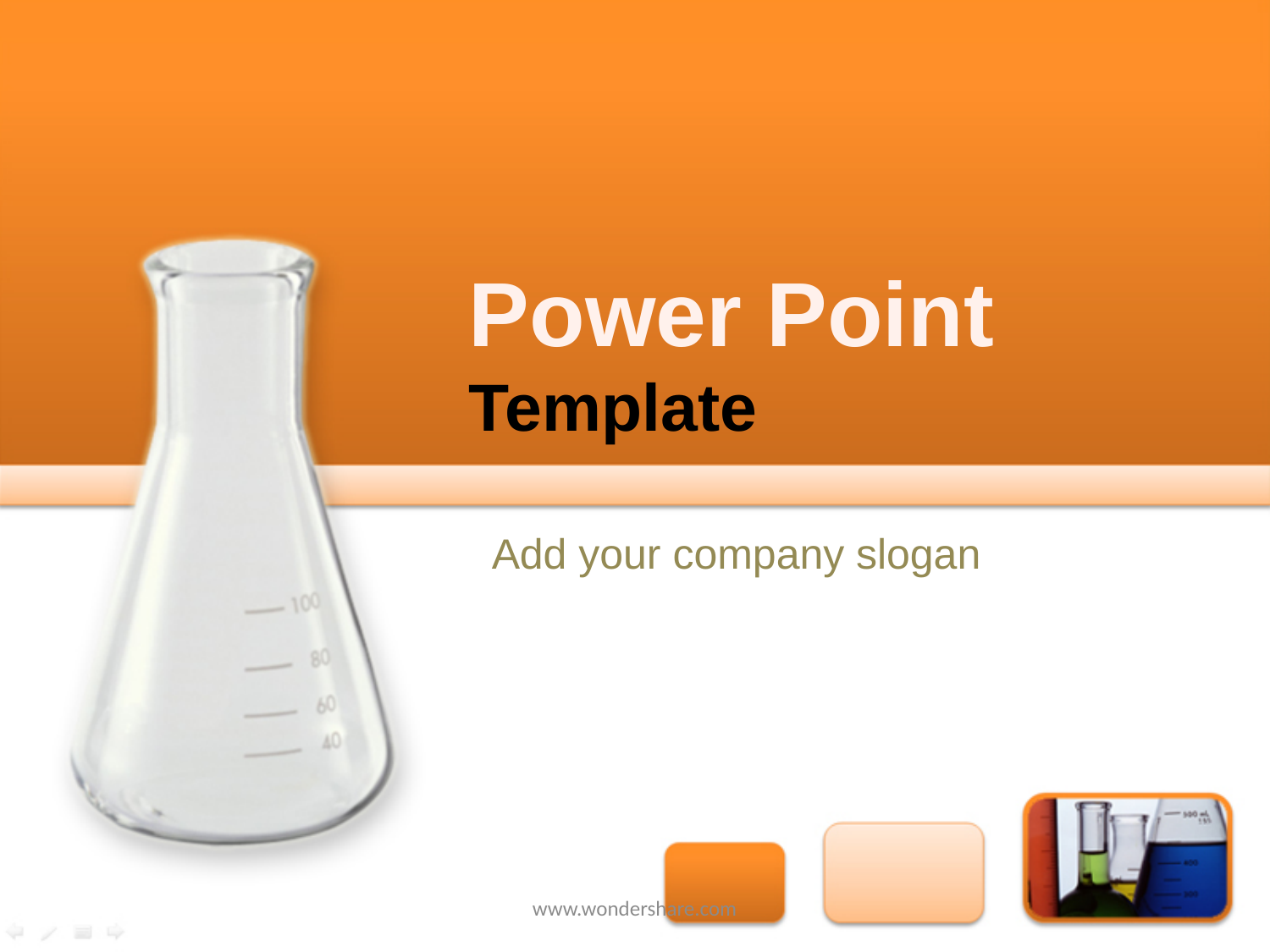

# Power Point Template
Add your company slogan
www.wondershare.com